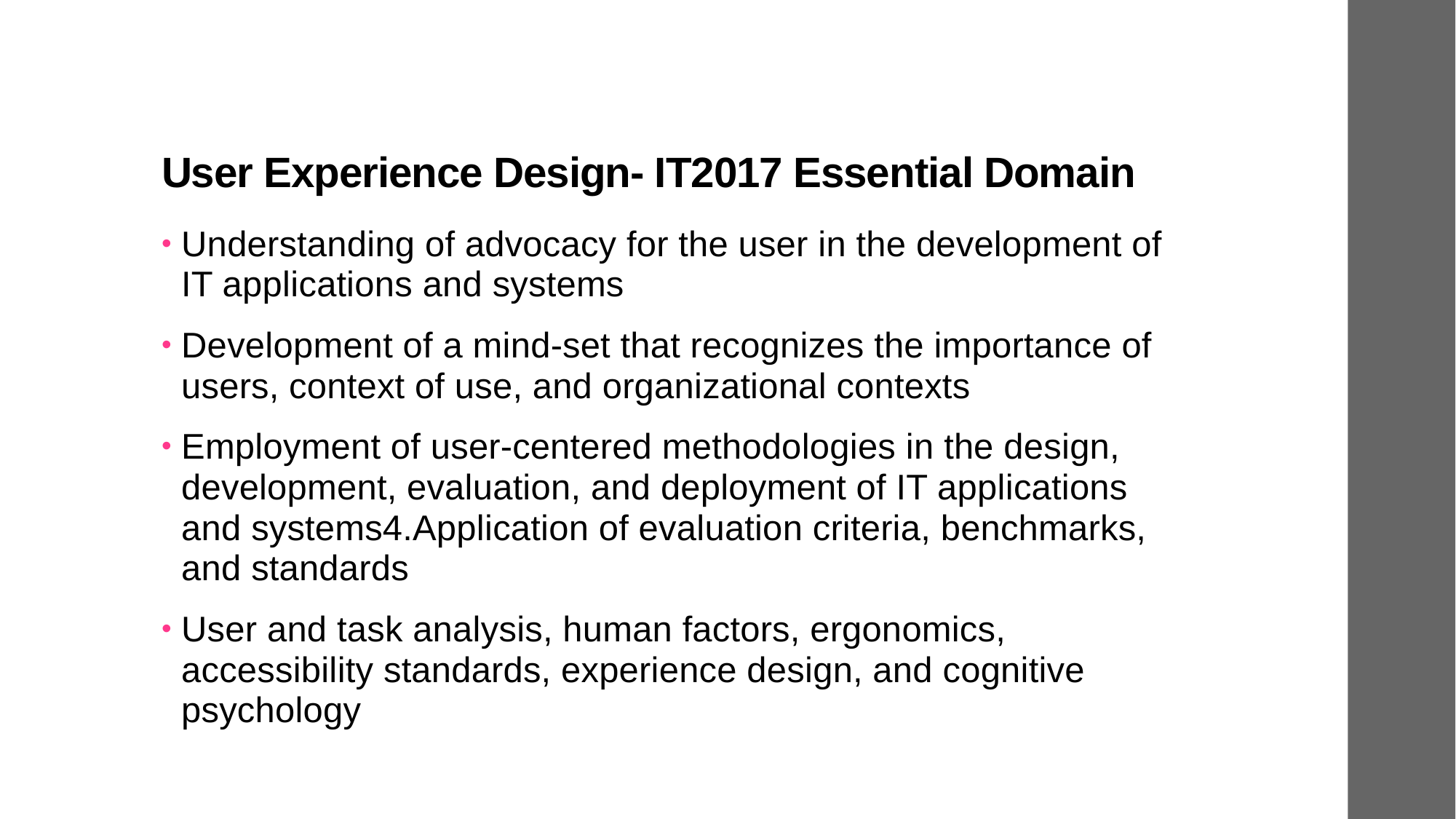

# User Experience Design- IT2017 Essential Domain
Understanding of advocacy for the user in the development of IT applications and systems
Development of a mind-set that recognizes the importance of users, context of use, and organizational contexts
Employment of user-centered methodologies in the design, development, evaluation, and deployment of IT applications and systems4.Application of evaluation criteria, benchmarks, and standards
User and task analysis, human factors, ergonomics, accessibility standards, experience design, and cognitive psychology